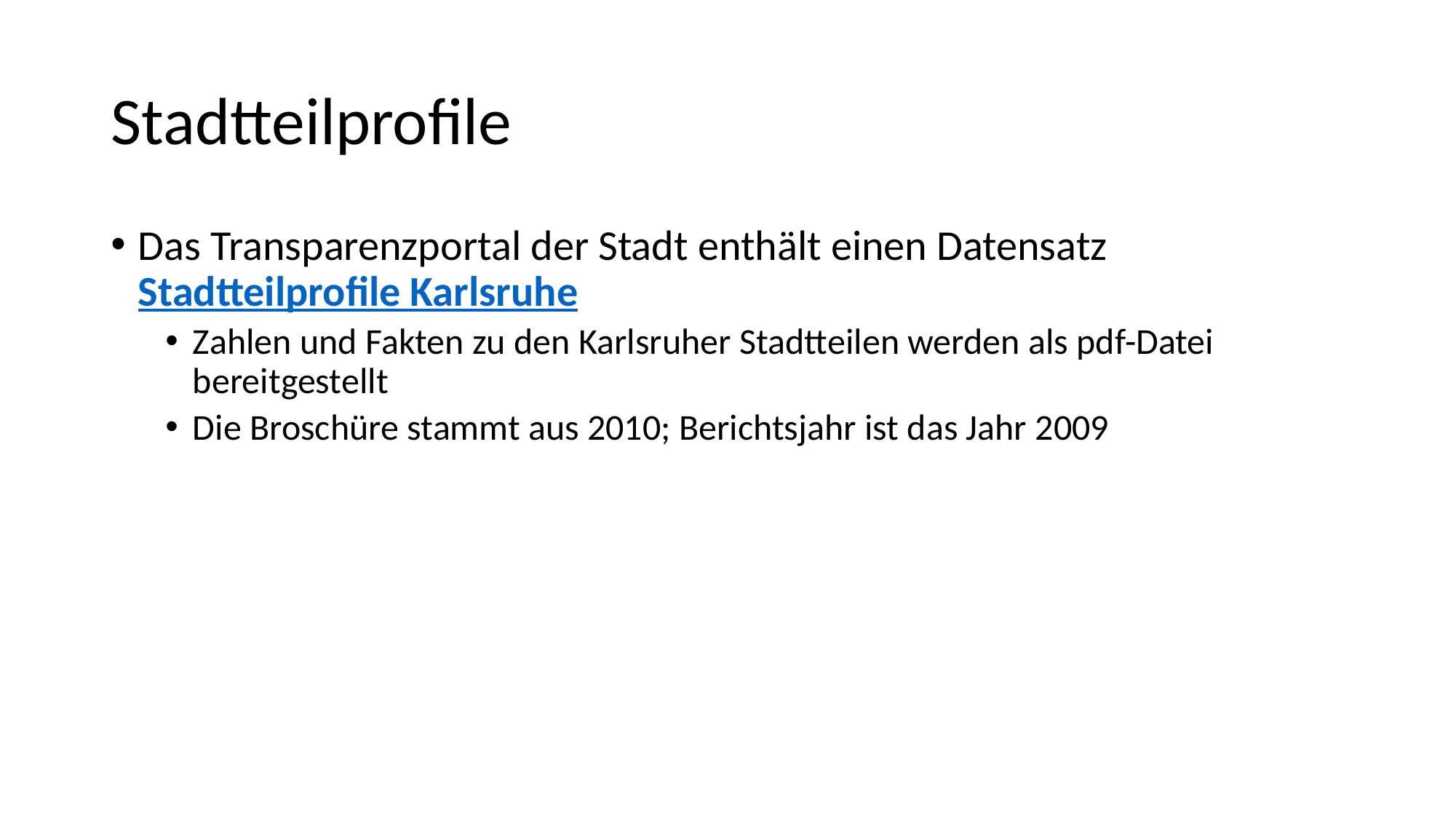

# Stadtteilprofile
Das Transparenzportal der Stadt enthält einen Datensatz Stadtteilprofile Karlsruhe
Zahlen und Fakten zu den Karlsruher Stadtteilen werden als pdf-Datei bereitgestellt
Die Broschüre stammt aus 2010; Berichtsjahr ist das Jahr 2009
2